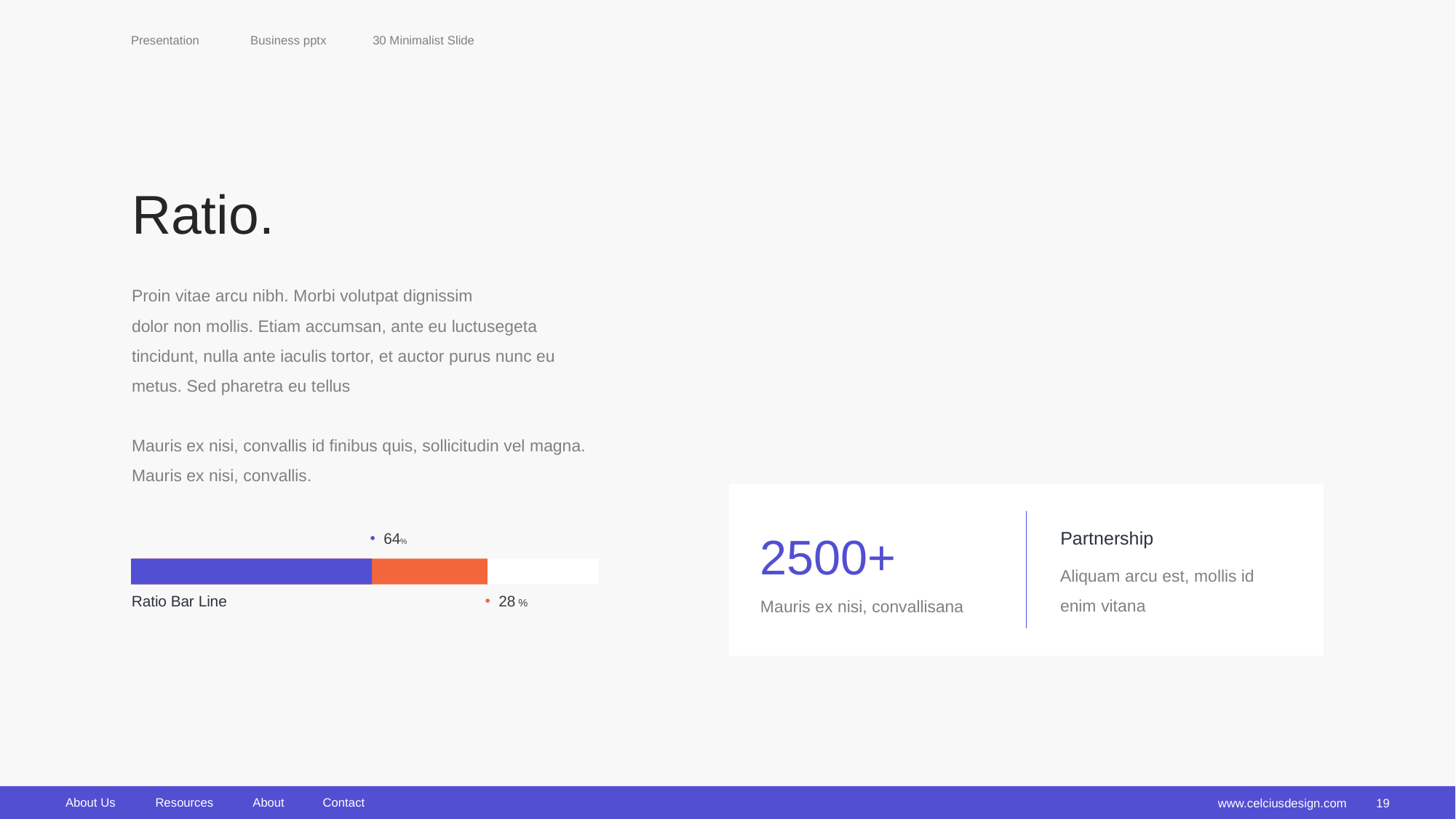

Presentation
Business pptx
30 Minimalist Slide
Ratio.
Proin vitae arcu nibh. Morbi volutpat dignissim
dolor non mollis. Etiam accumsan, ante eu luctusegeta tincidunt, nulla ante iaculis tortor, et auctor purus nunc eu metus. Sed pharetra eu tellus

Mauris ex nisi, convallis id finibus quis, sollicitudin vel magna. Mauris ex nisi, convallis.
2500+
Partnership
64%
Aliquam arcu est, mollis id enim vitana

Mauris ex nisi, convallisana
Ratio Bar Line
28 %
www.celciusdesign.com
19
About Us
Resources
About
Contact